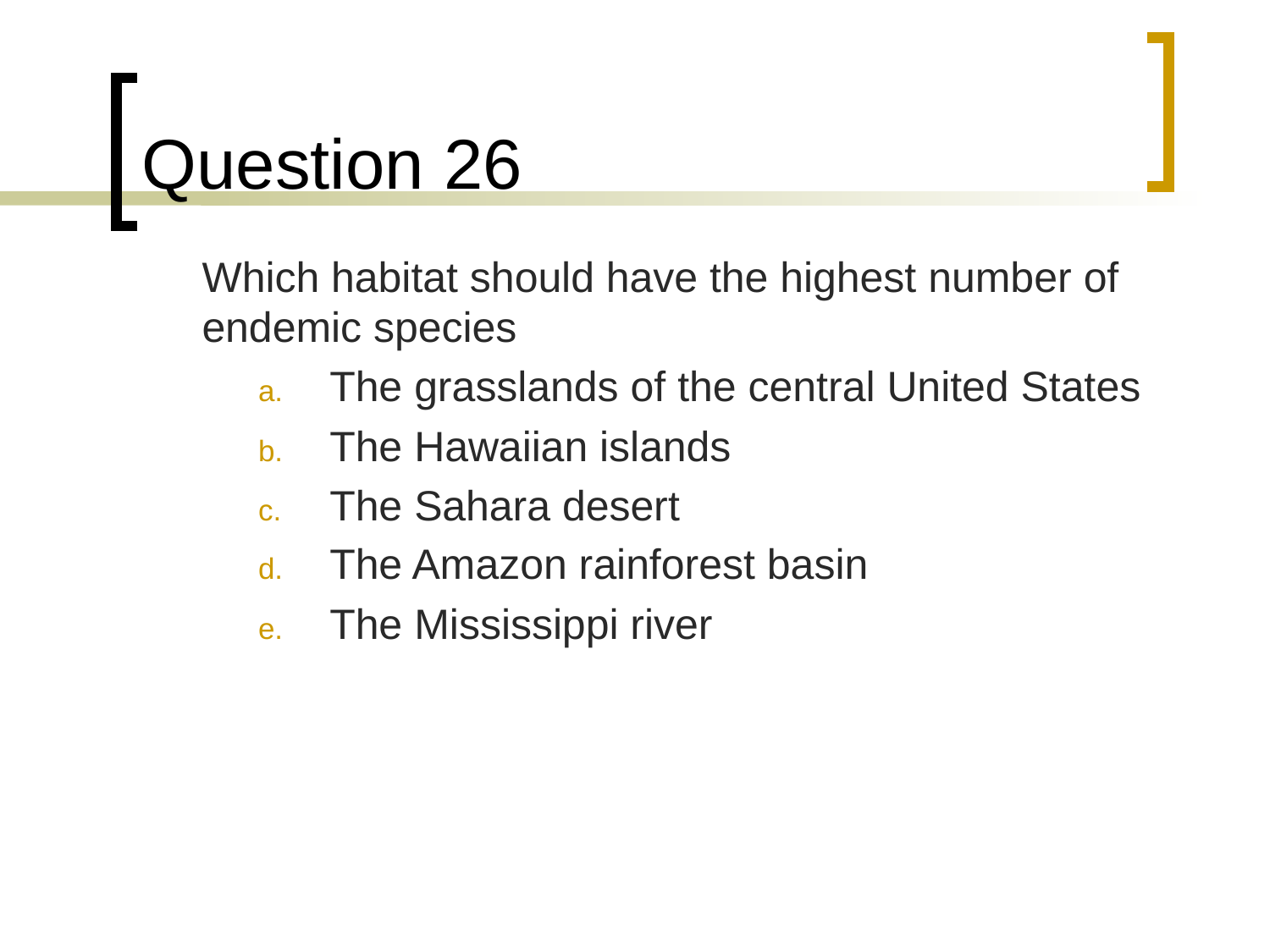

# Question 26
	Which habitat should have the highest number of endemic species
The grasslands of the central United States
The Hawaiian islands
The Sahara desert
The Amazon rainforest basin
The Mississippi river